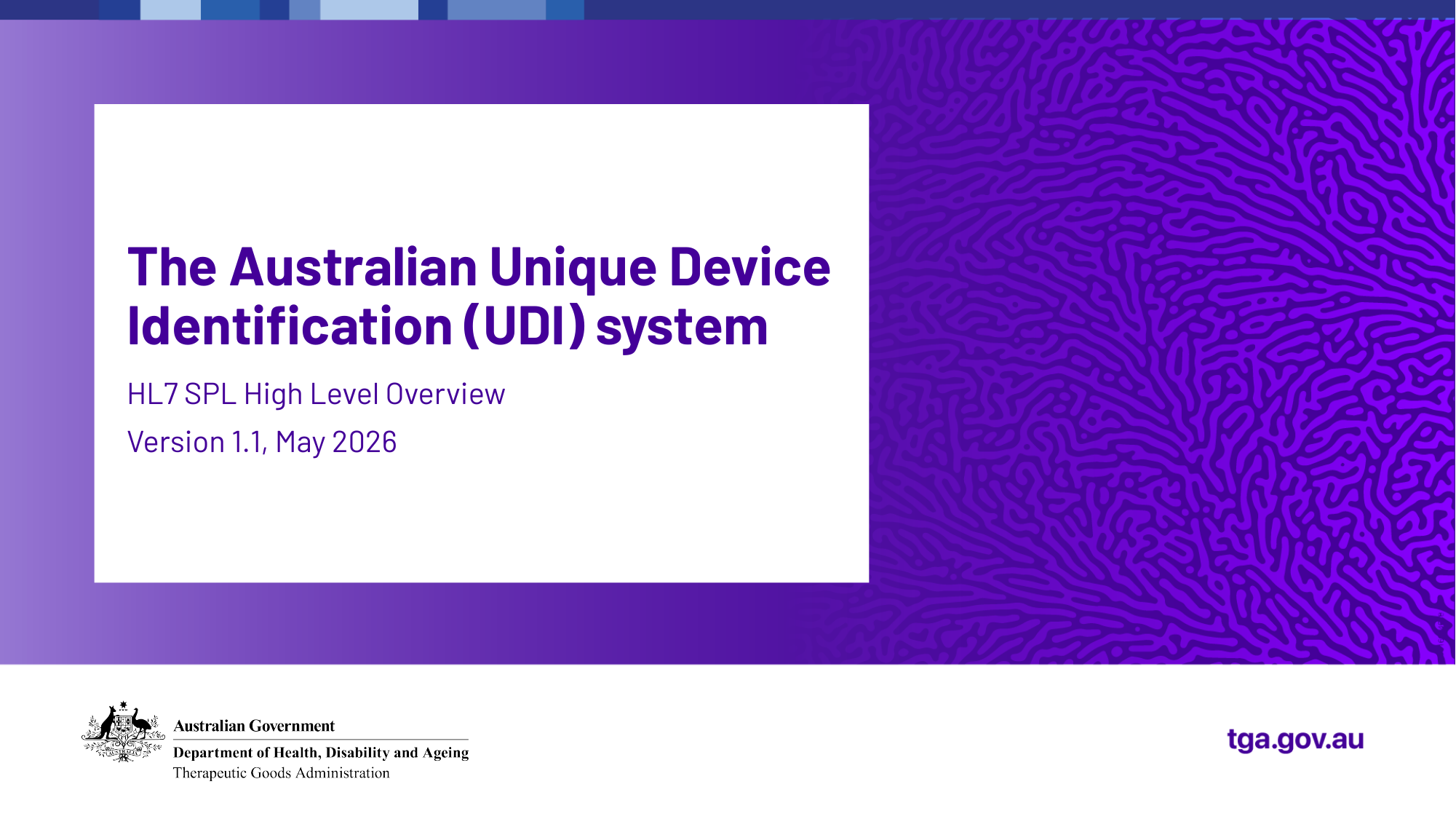

The Australian Unique Device Identification (UDI) system
HL7 SPL High Level Overview
Version 1.1, May 2026